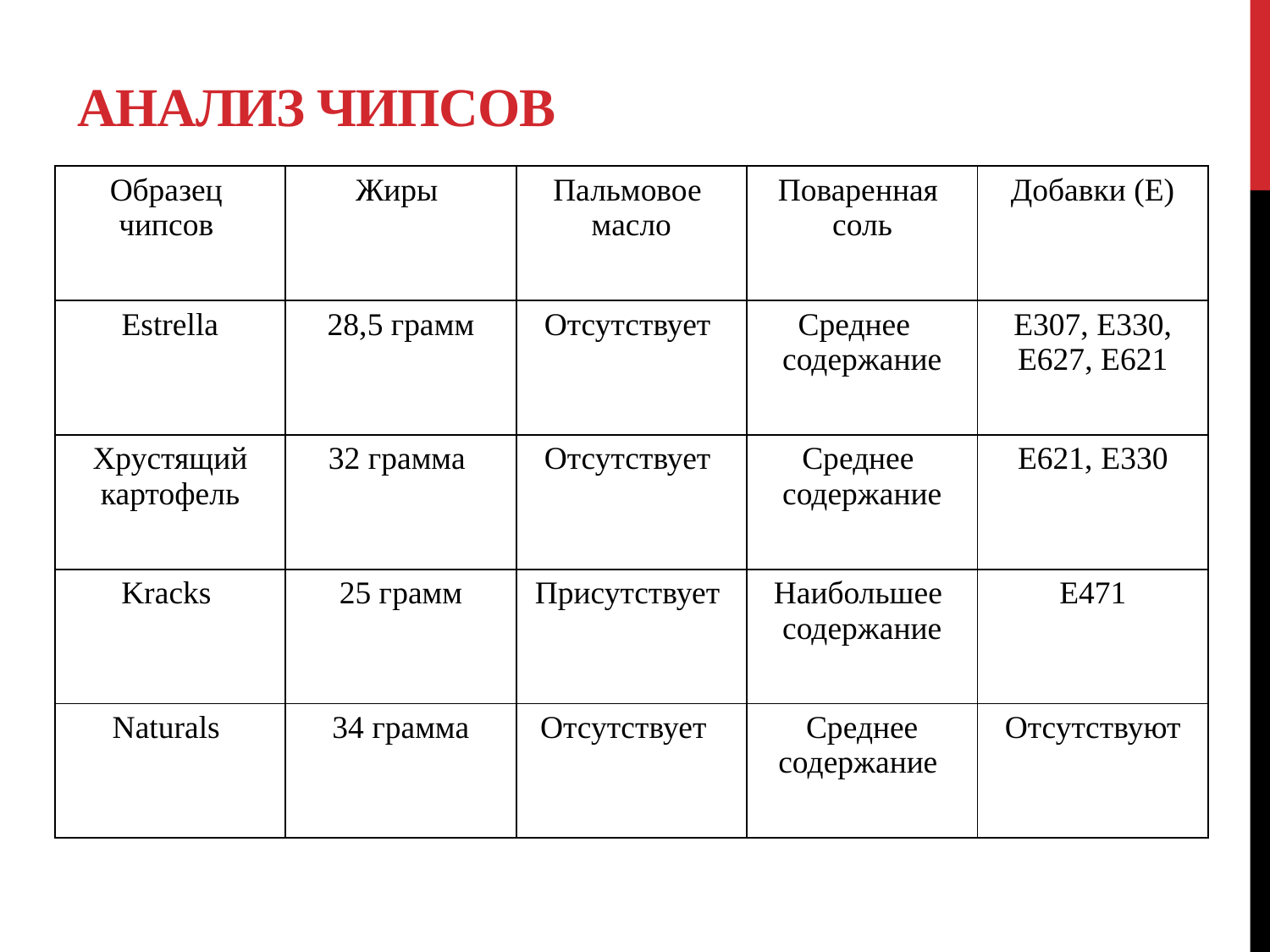

# Анализ чипсов
| Образец чипсов | Жиры | Пальмовое масло | Поваренная соль | Добавки (Е) |
| --- | --- | --- | --- | --- |
| Estrella | 28,5 грамм | Отсутствует | Среднее содержание | E307, E330, E627, E621 |
| Хрустящий картофель | 32 грамма | Отсутствует | Среднее содержание | Е621, E330 |
| Kracks | 25 грамм | Присутствует | Наибольшее содержание | Е471 |
| Naturals | 34 грамма | Отсутствует | Среднее содержание | Отсутствуют |